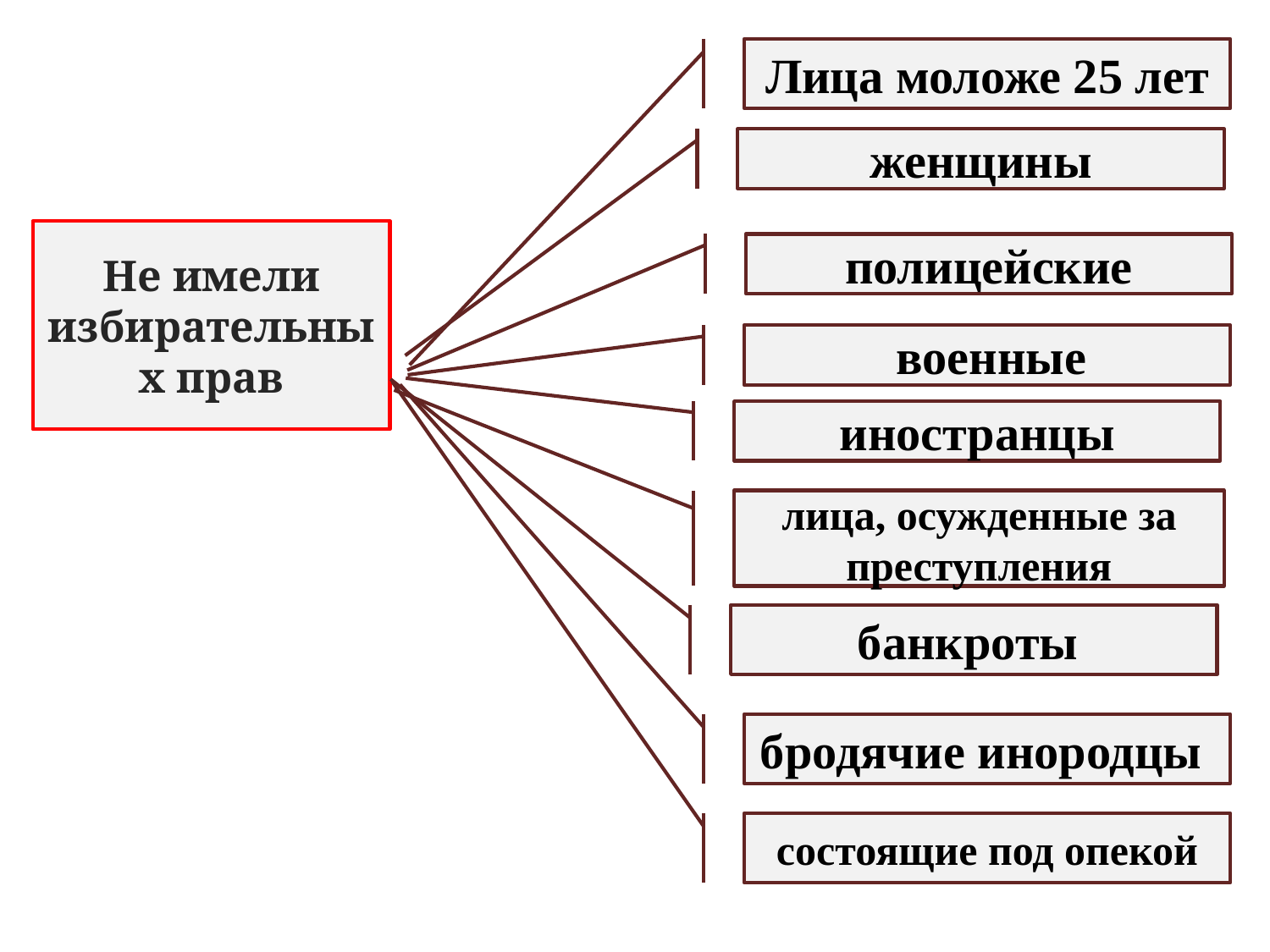

Лица моложе 25 лет
женщины
Не имели избирательных прав
полицейские
 военные
иностранцы
лица, осужденные за преступления
банкроты
бродячие инородцы
состоящие под опекой